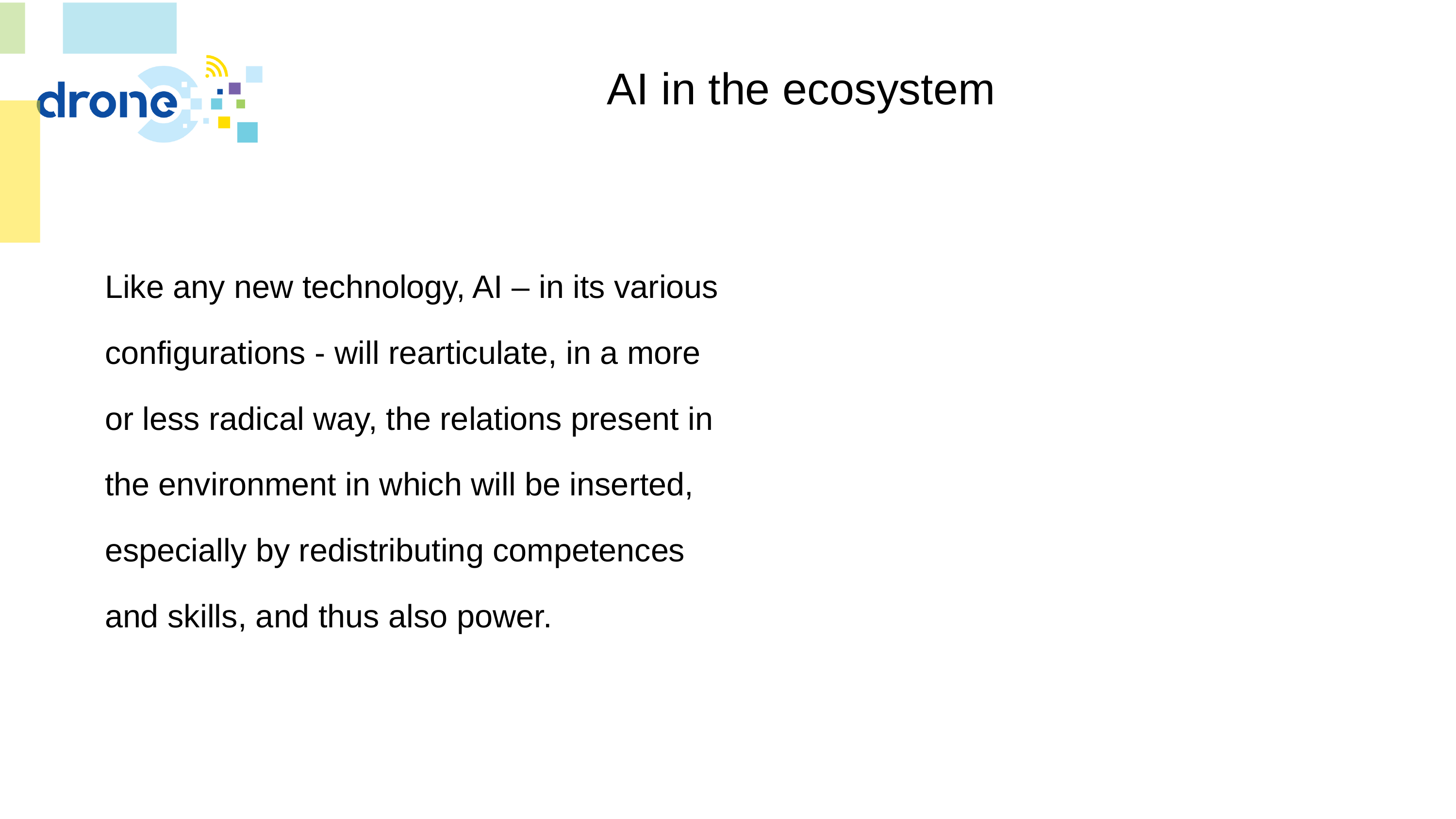

# AI in the ecosystem

Like any new technology, AI – in its various configurations - will rearticulate, in a more or less radical way, the relations present in the environment in which will be inserted, especially by redistributing competences and skills, and thus also power.